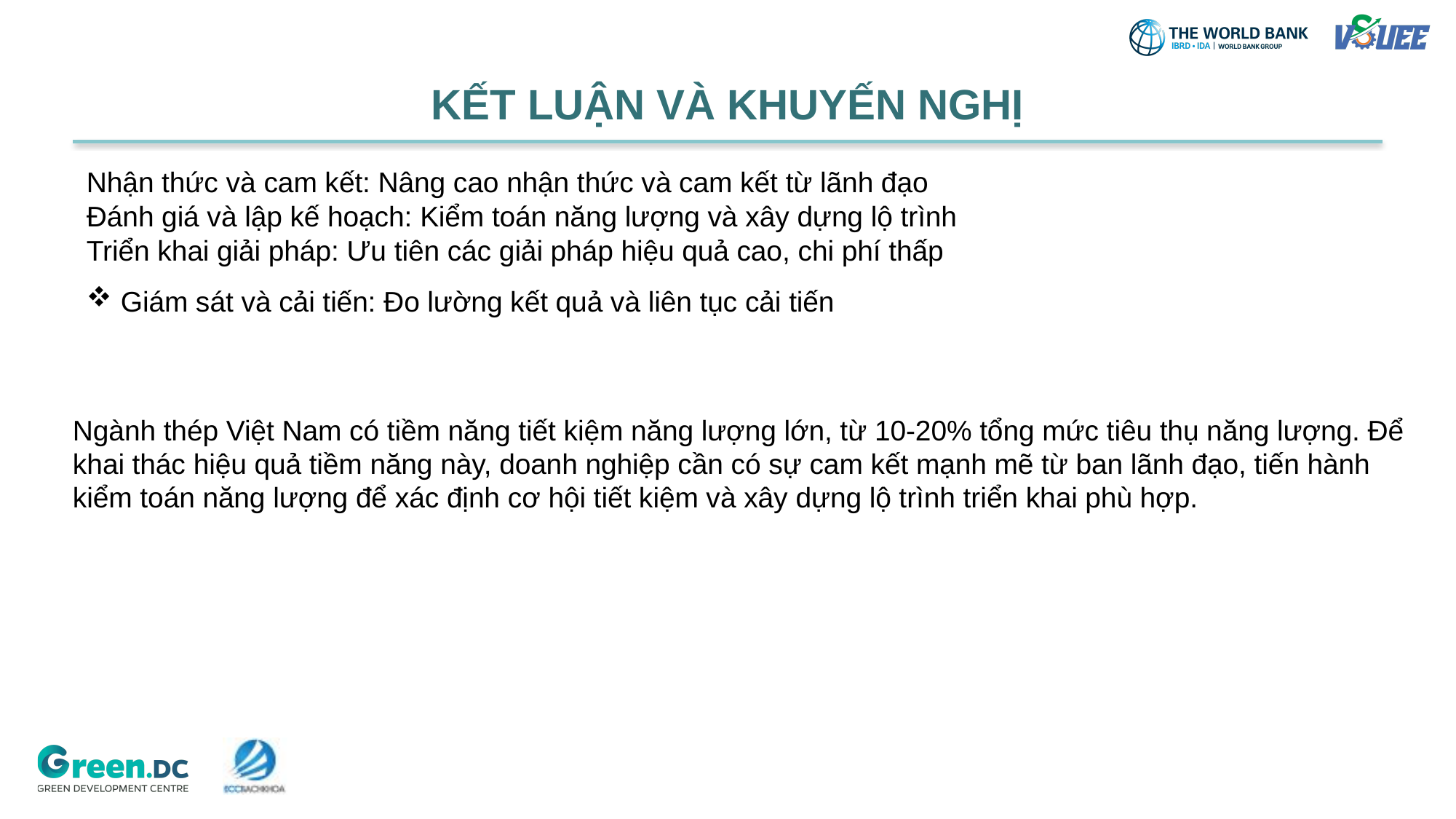

KẾT LUẬN VÀ KHUYẾN NGHỊ
Nhận thức và cam kết: Nâng cao nhận thức và cam kết từ lãnh đạo
Đánh giá và lập kế hoạch: Kiểm toán năng lượng và xây dựng lộ trình
Triển khai giải pháp: Ưu tiên các giải pháp hiệu quả cao, chi phí thấp
Giám sát và cải tiến: Đo lường kết quả và liên tục cải tiến
Ngành thép Việt Nam có tiềm năng tiết kiệm năng lượng lớn, từ 10-20% tổng mức tiêu thụ năng lượng. Để khai thác hiệu quả tiềm năng này, doanh nghiệp cần có sự cam kết mạnh mẽ từ ban lãnh đạo, tiến hành kiểm toán năng lượng để xác định cơ hội tiết kiệm và xây dựng lộ trình triển khai phù hợp.